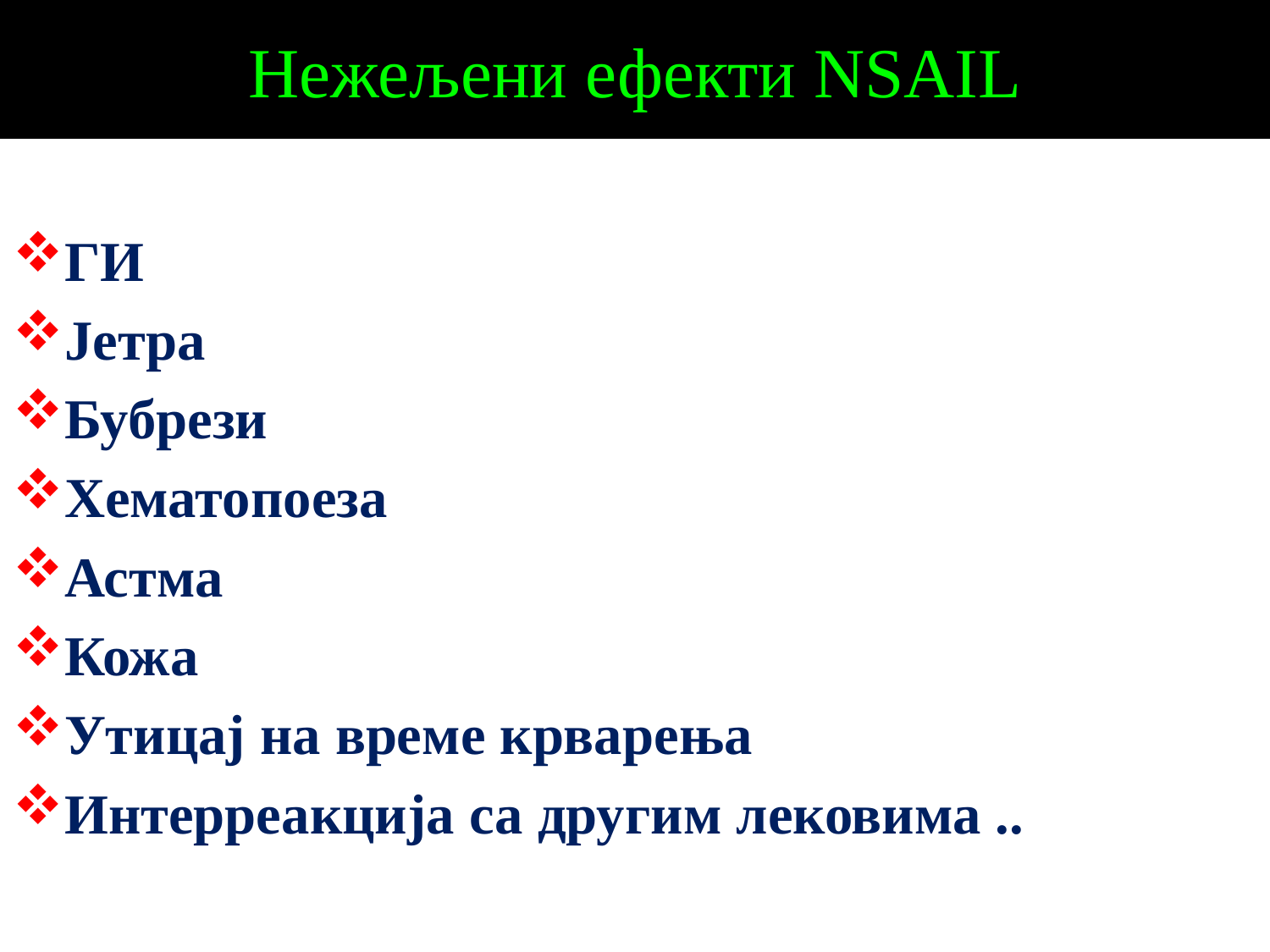

# Нежељени ефекти NSAIL
ГИ
Јетра
Бубрези
Хематопоеза
Астма
Кожа
Утицај на време крварења
Интерреакција са другим лековима ..